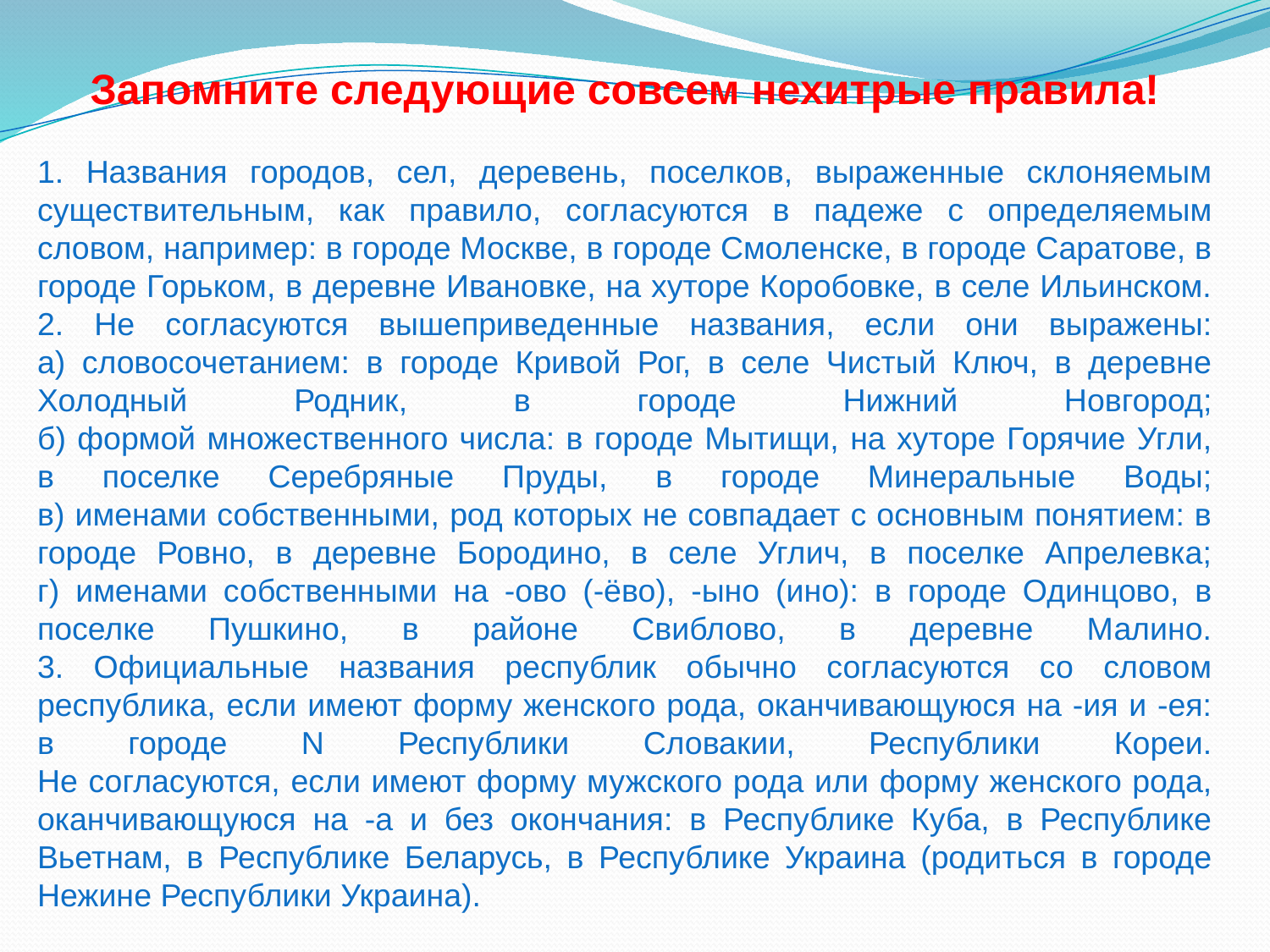

Запомните следующие совсем нехитрые правила!
1. Названия городов, сел, деревень, поселков, выраженные склоняемым существительным, как правило, согласуются в падеже с определяемым словом, например: в городе Москве, в городе Смоленске, в городе Саратове, в городе Горьком, в деревне Ивановке, на хуторе Коробовке, в селе Ильинском.
2. Не согласуются вышеприведенные названия, если они выражены:
а) словосочетанием: в городе Кривой Рог, в селе Чистый Ключ, в деревне Холодный Родник, в городе Нижний Новгород;
б) формой множественного числа: в городе Мытищи, на хуторе Горячие Угли, в поселке Серебряные Пруды, в городе Минеральные Воды;
в) именами собственными, род которых не совпадает с основным понятием: в городе Ровно, в деревне Бородино, в селе Углич, в поселке Апрелевка;
г) именами собственными на -ово (-ёво), -ыно (ино): в городе Одинцово, в поселке Пушкино, в районе Свиблово, в деревне Малино.
3. Официальные названия республик обычно согласуются со словом республика, если имеют форму женского рода, оканчивающуюся на -ия и -ея: в городе N Республики Словакии, Республики Кореи.
Не согласуются, если имеют форму мужского рода или форму женского рода, оканчивающуюся на -а и без окончания: в Республике Куба, в Республике Вьетнам, в Республике Беларусь, в Республике Украина (родиться в городе Нежине Республики Украина).